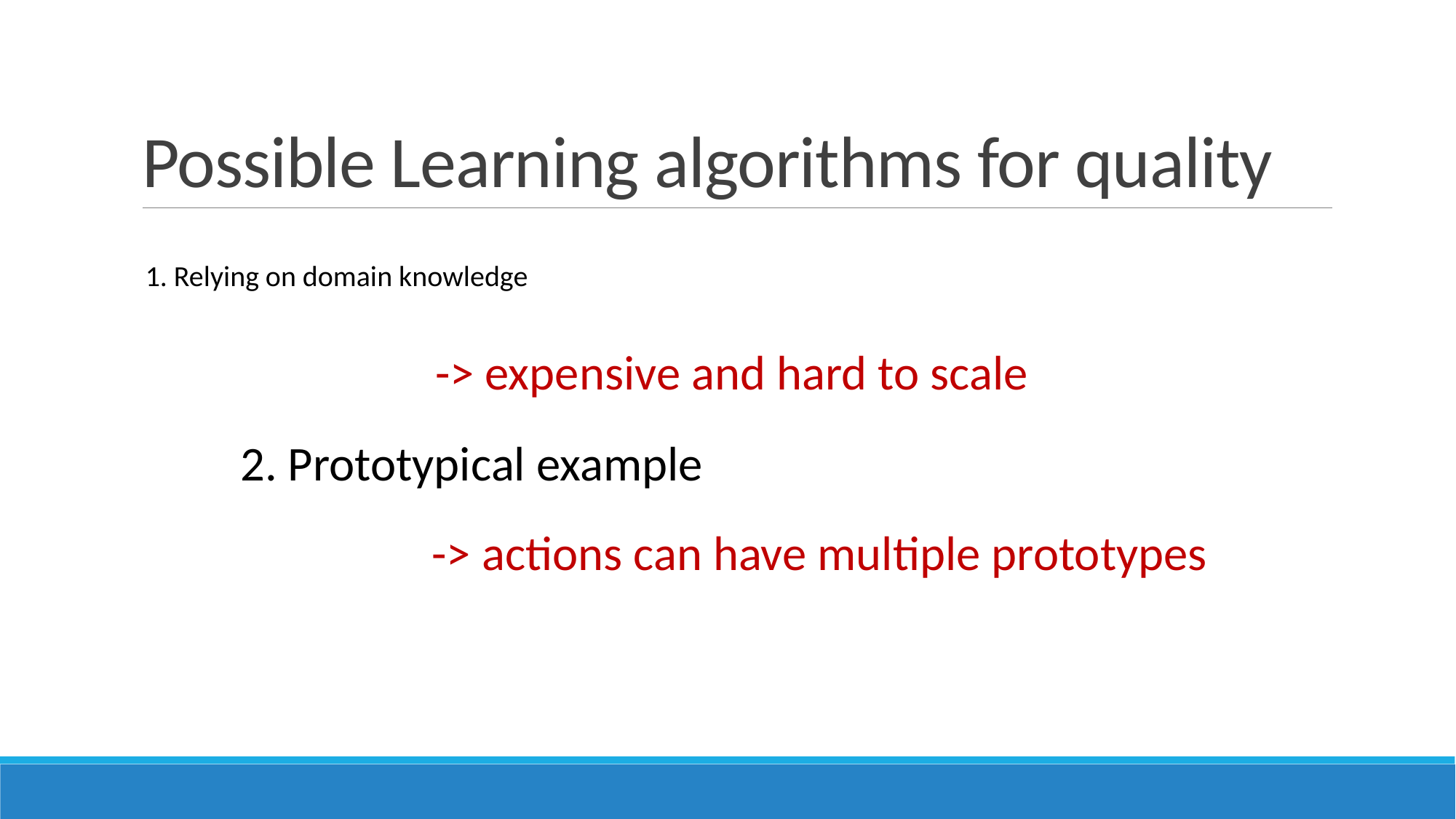

# Possible Learning algorithms for quality

	1. Relying on domain knowledge

-> expensive and hard to scale
2. Prototypical example
-> actions can have multiple prototypes